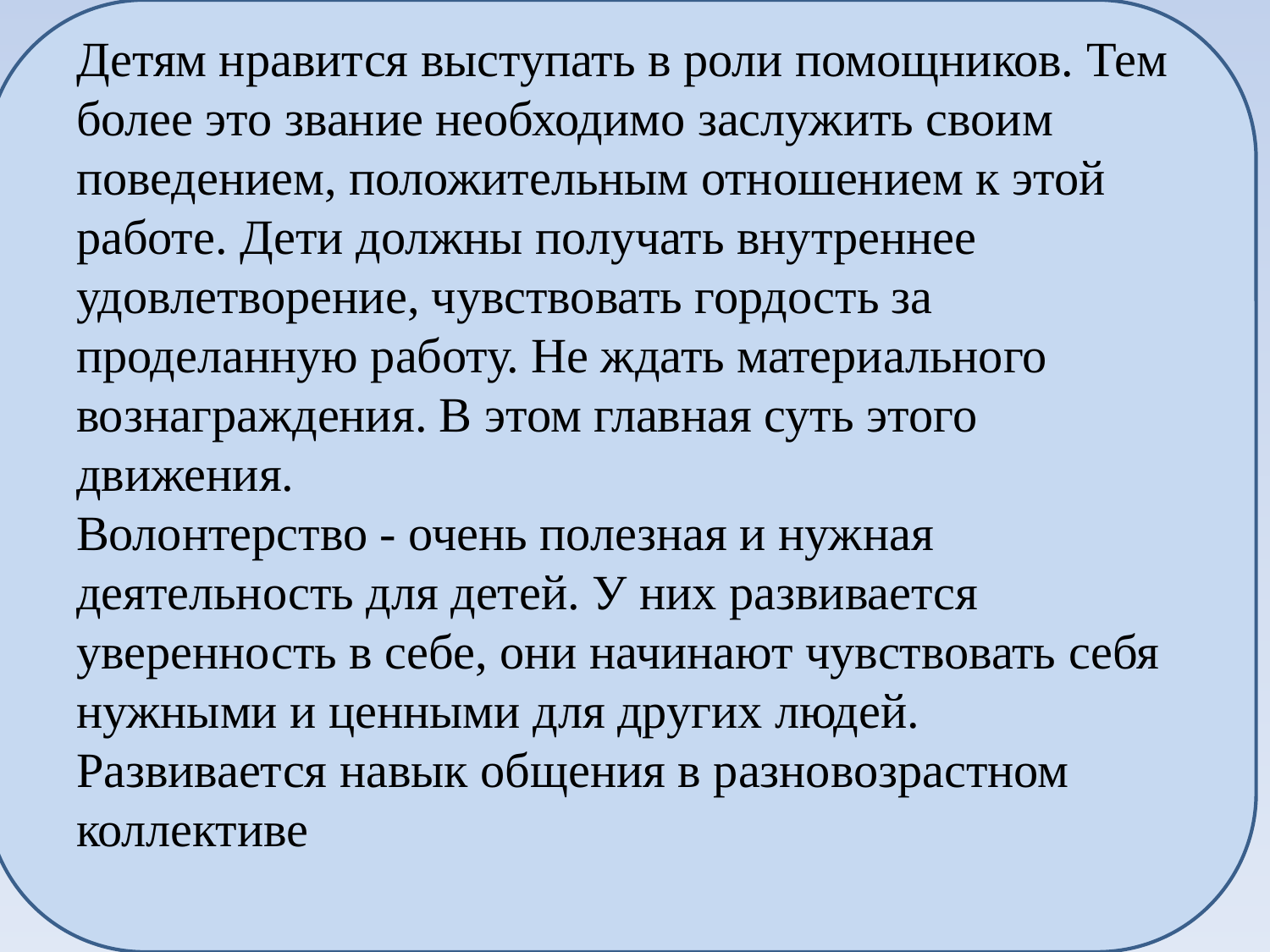

# Детям нравится выступать в роли помощников. Тем более это звание необходимо заслужить своим поведением, положительным отношением к этой работе. Дети должны получать внутреннее удовлетворение, чувствовать гордость за проделанную работу. Не ждать материального вознаграждения. В этом главная суть этого движения. Волонтерство - очень полезная и нужная деятельность для детей. У них развивается уверенность в себе, они начинают чувствовать себя нужными и ценными для других людей. Развивается навык общения в разновозрастном коллективе